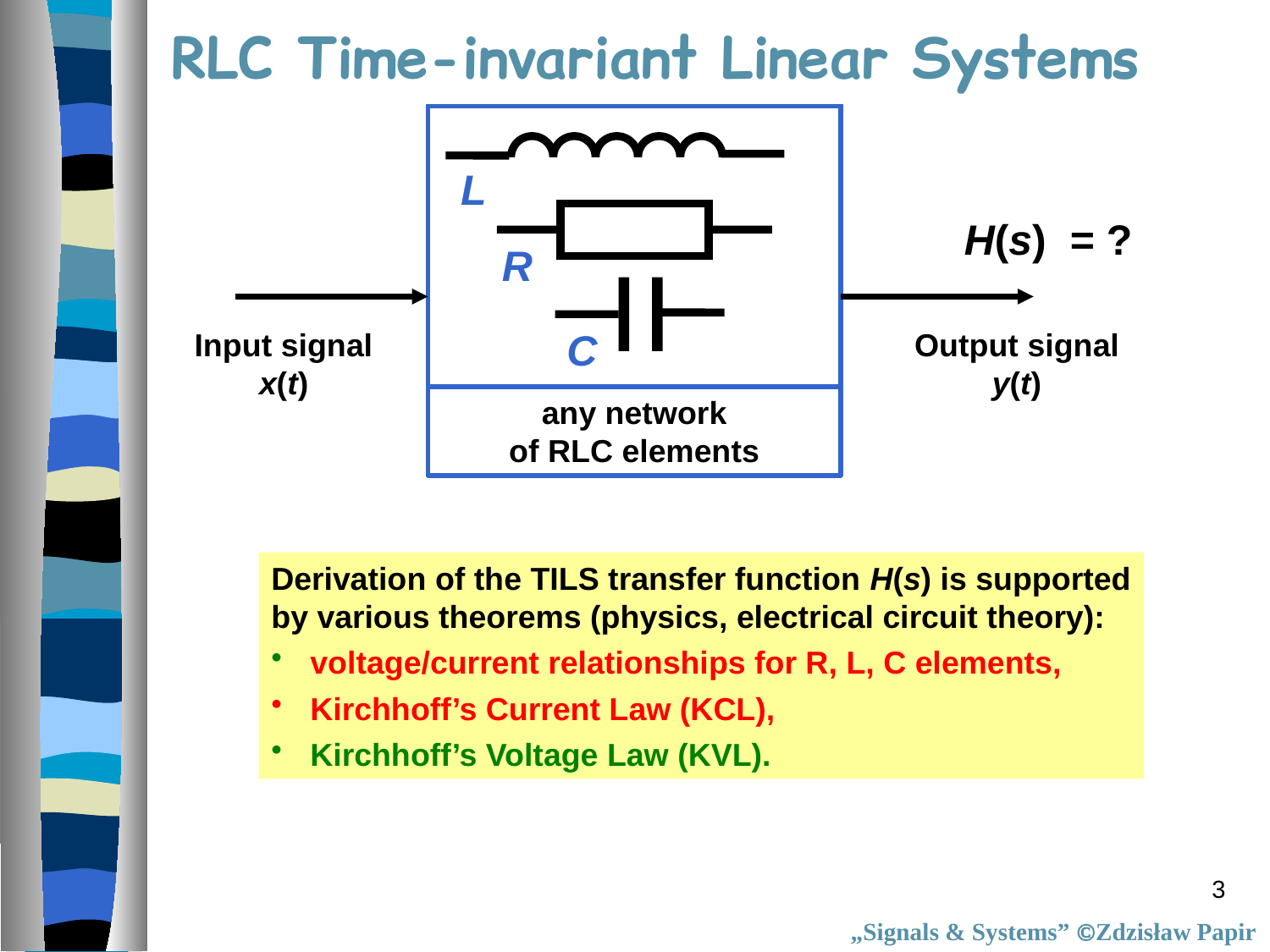

RLC Time-invariant Linear Systems

L

R

C
any network
of RLC elements
H(s)  = ?
Input signal
x(t)
Output signal
y(t)
Derivation of the TILS transfer function H(s) is supported
by various theorems (physics, electrical circuit theory):
 voltage/current relationships for R, L, C elements,
 Kirchhoff’s Current Law (KCL),
 Kirchhoff’s Voltage Law (KVL).
3
„Signals & Systems” ©Zdzisław Papir